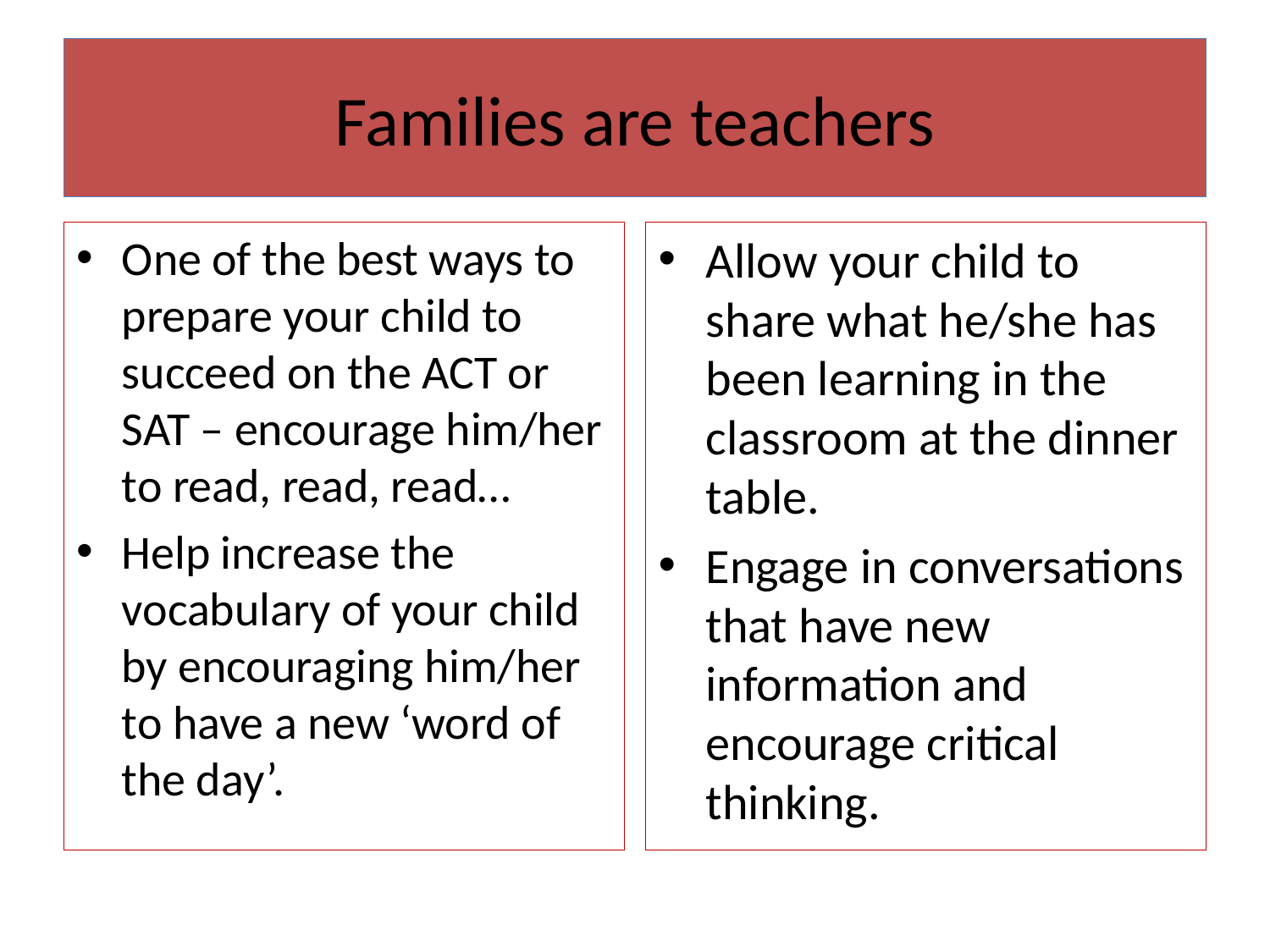

# Families are teachers
One of the best ways to prepare your child to succeed on the ACT or SAT – encourage him/her to read, read, read…
Help increase the vocabulary of your child by encouraging him/her to have a new ‘word of the day’.
Allow your child to share what he/she has been learning in the classroom at the dinner table.
Engage in conversations that have new information and encourage critical thinking.